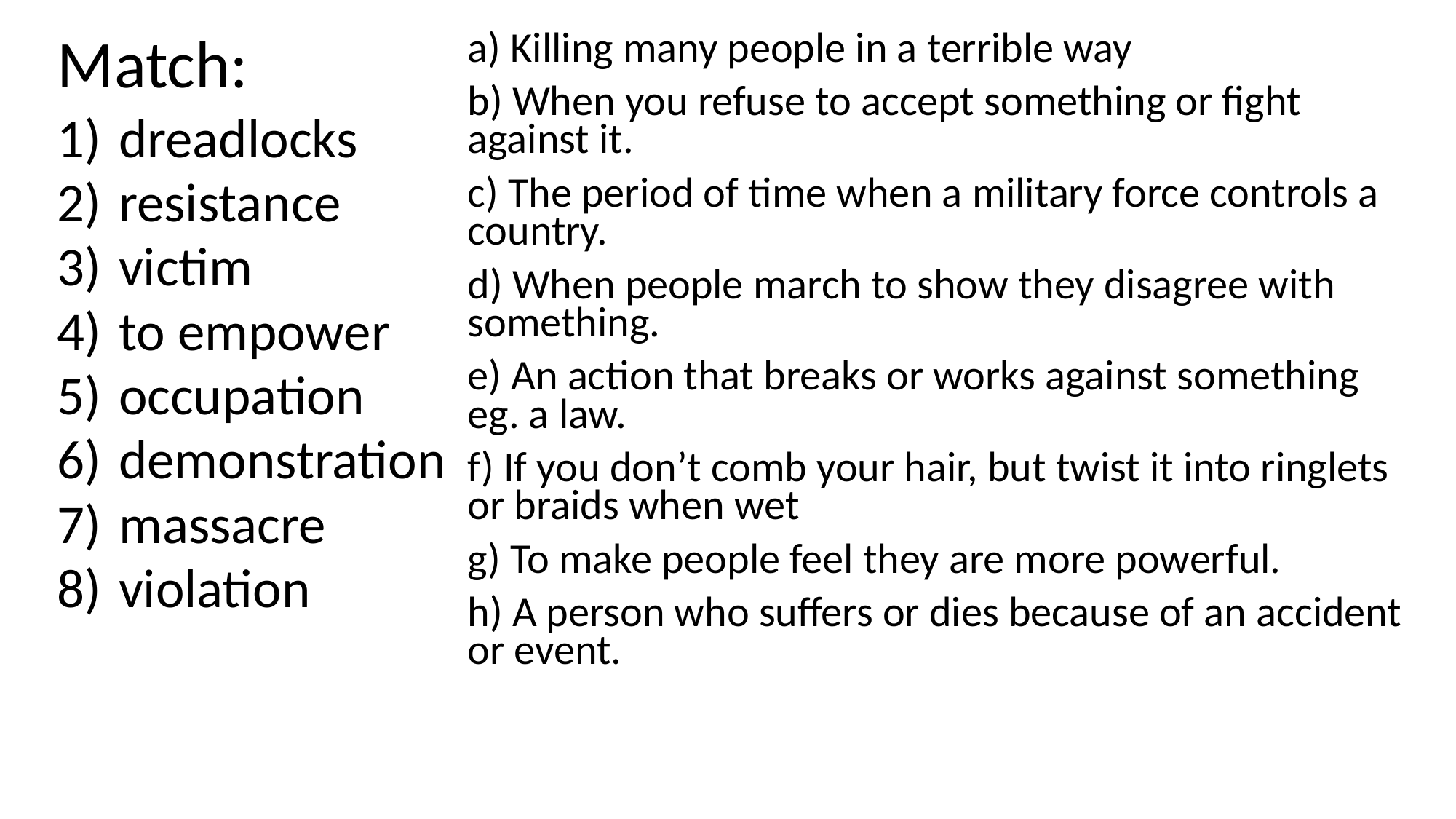

a) Killing many people in a terrible way
b) When you refuse to accept something or fight against it.
c) The period of time when a military force controls a country.
d) When people march to show they disagree with something.
e) An action that breaks or works against something eg. a law.
f) If you don’t comb your hair, but twist it into ringlets or braids when wet
g) To make people feel they are more powerful.
h) A person who suffers or dies because of an accident or event.
# Match:
dreadlocks
resistance
victim
to empower
occupation
demonstration
massacre
violation